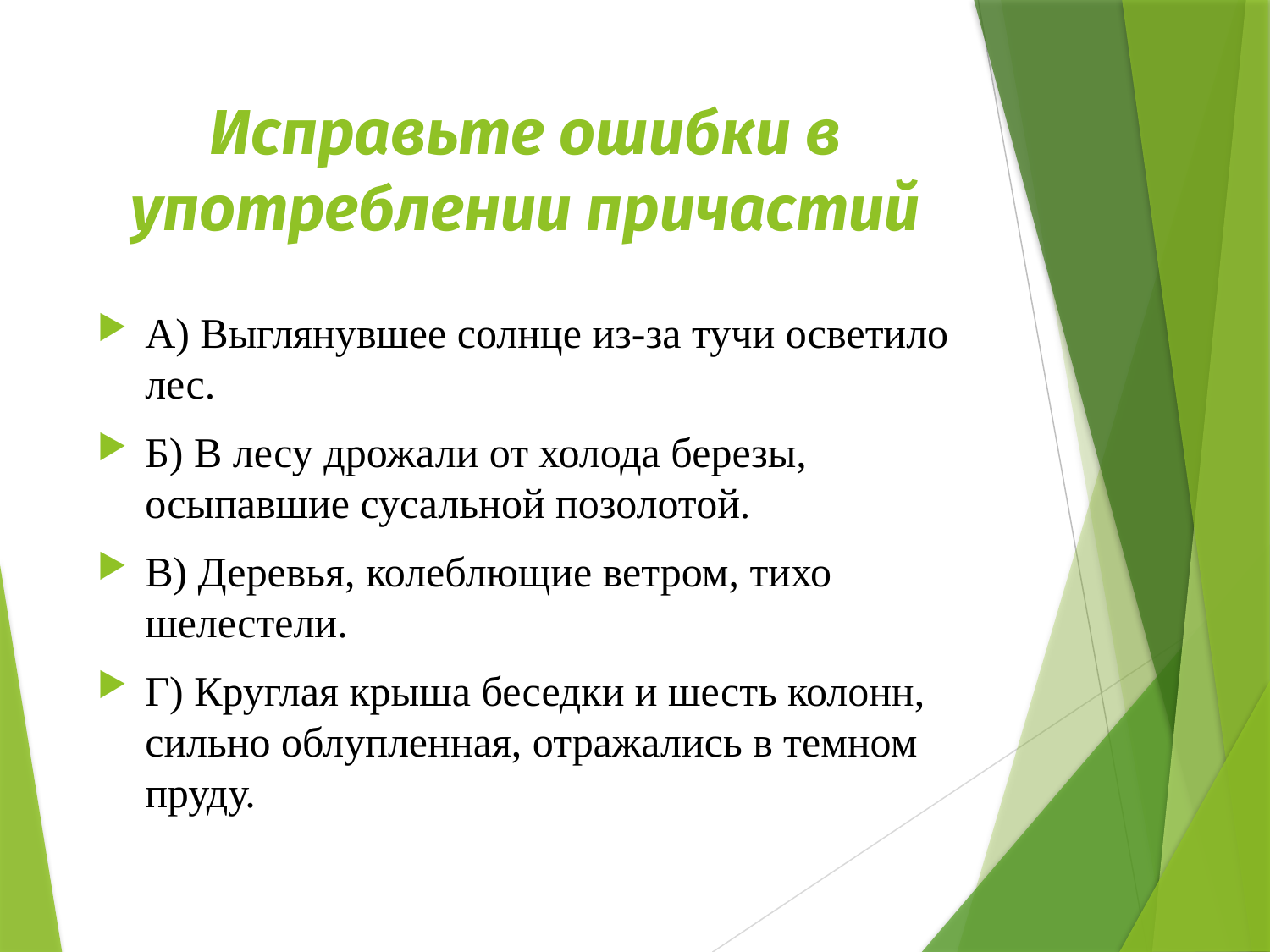

# Исправьте ошибки в употреблении причастий
А) Выглянувшее солнце из-за тучи осветило лес.
Б) В лесу дрожали от холода березы, осыпавшие сусальной позолотой.
В) Деревья, колеблющие ветром, тихо шелестели.
Г) Круглая крыша беседки и шесть колонн, сильно облупленная, отражались в темном пруду.